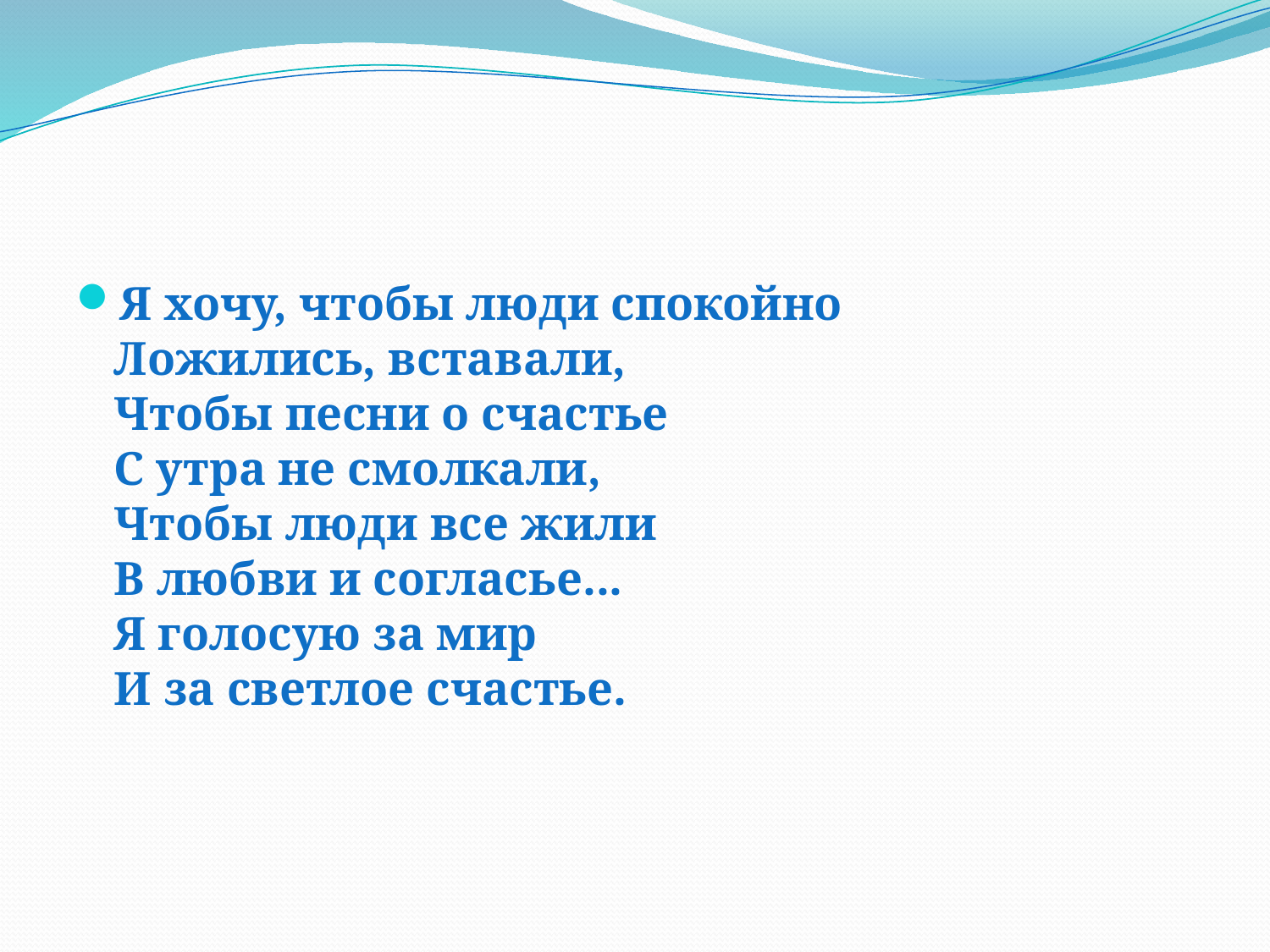

#
Я хочу, чтобы люди спокойно 
Ложились, вставали, 
Чтобы песни о счастье 
С утра не смолкали, 
Чтобы люди все жили
В любви и согласье...
Я голосую за мир 
И за светлое счастье.